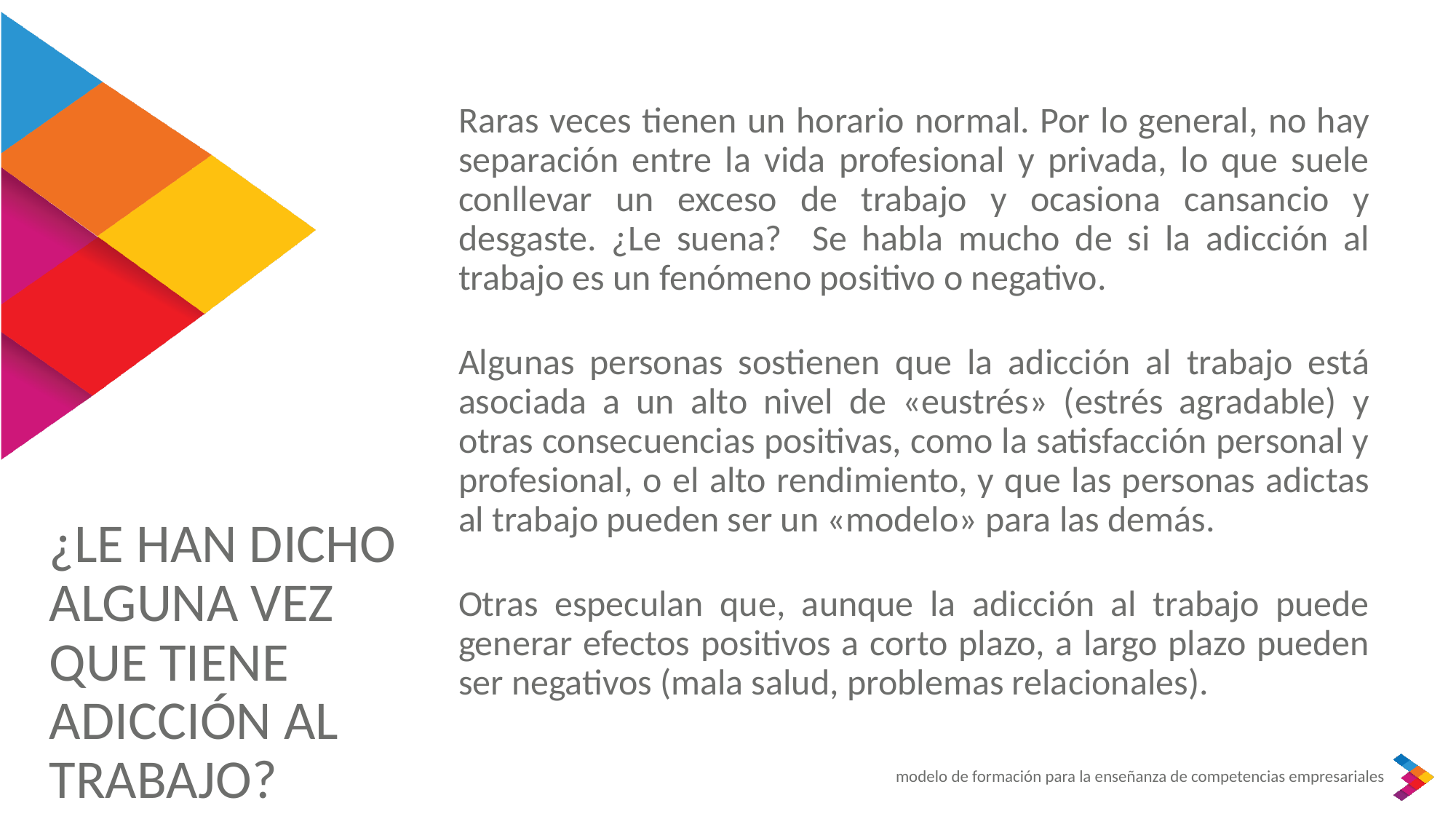

Raras veces tienen un horario normal. Por lo general, no hay separación entre la vida profesional y privada, lo que suele conllevar un exceso de trabajo y ocasiona cansancio y desgaste. ¿Le suena?  Se habla mucho de si la adicción al trabajo es un fenómeno positivo o negativo.

Algunas personas sostienen que la adicción al trabajo está asociada a un alto nivel de «eustrés» (estrés agradable) y otras consecuencias positivas, como la satisfacción personal y profesional, o el alto rendimiento, y que las personas adictas al trabajo pueden ser un «modelo» para las demás.

Otras especulan que, aunque la adicción al trabajo puede generar efectos positivos a corto plazo, a largo plazo pueden ser negativos (mala salud, problemas relacionales).

¿LE HAN DICHO ALGUNA VEZ QUE TIENE ADICCIÓN AL TRABAJO?